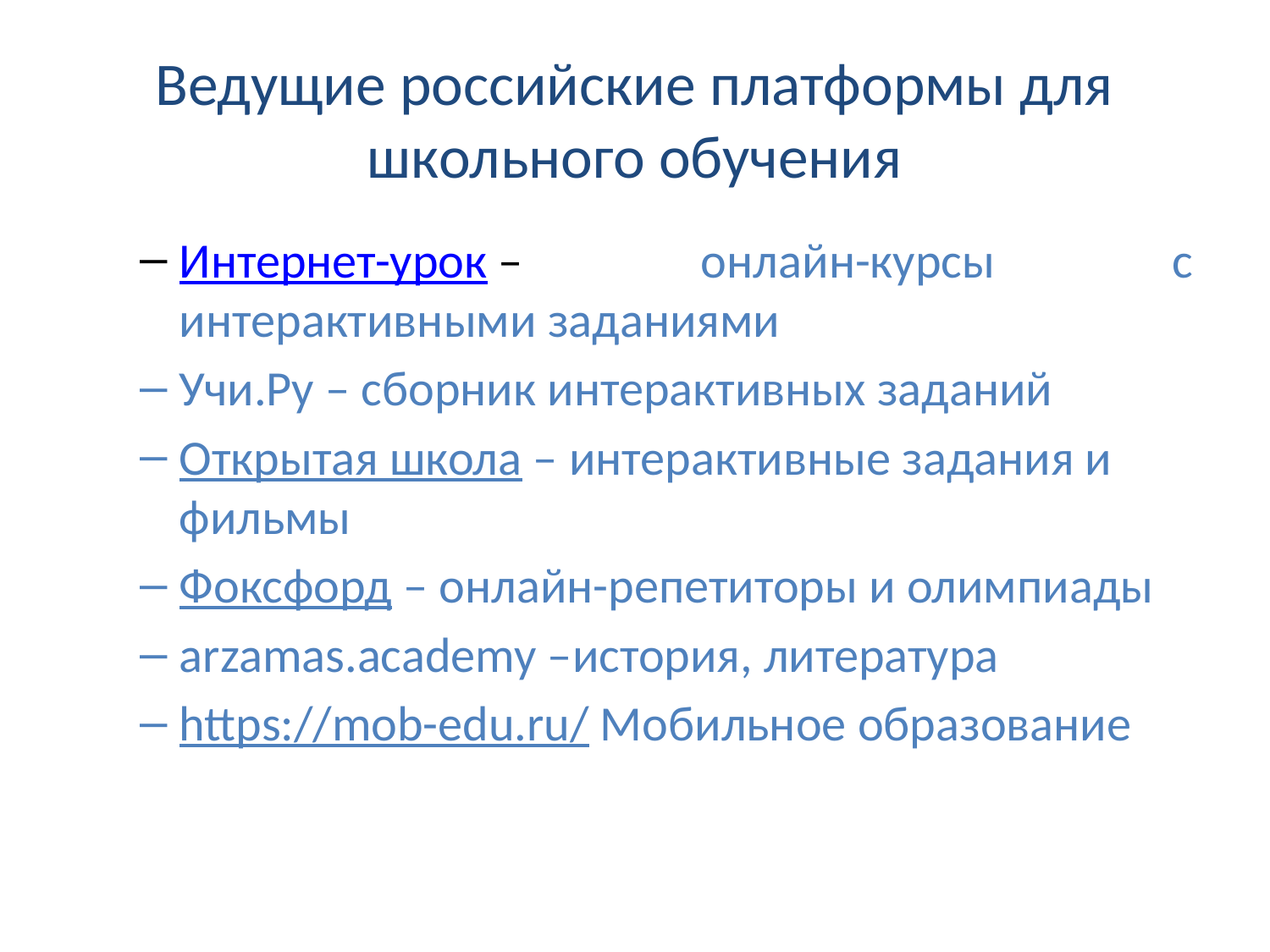

# Ведущие российские платформы для школьного обучения
Интернет-урок – онлайн-курсы с интерактивными заданиями
Учи.Ру – сборник интерактивных заданий
Открытая школа – интерактивные задания и фильмы
Фоксфорд – онлайн-репетиторы и олимпиады
arzamas.academy –история, литература
https://mob-edu.ru/ Мобильное образование